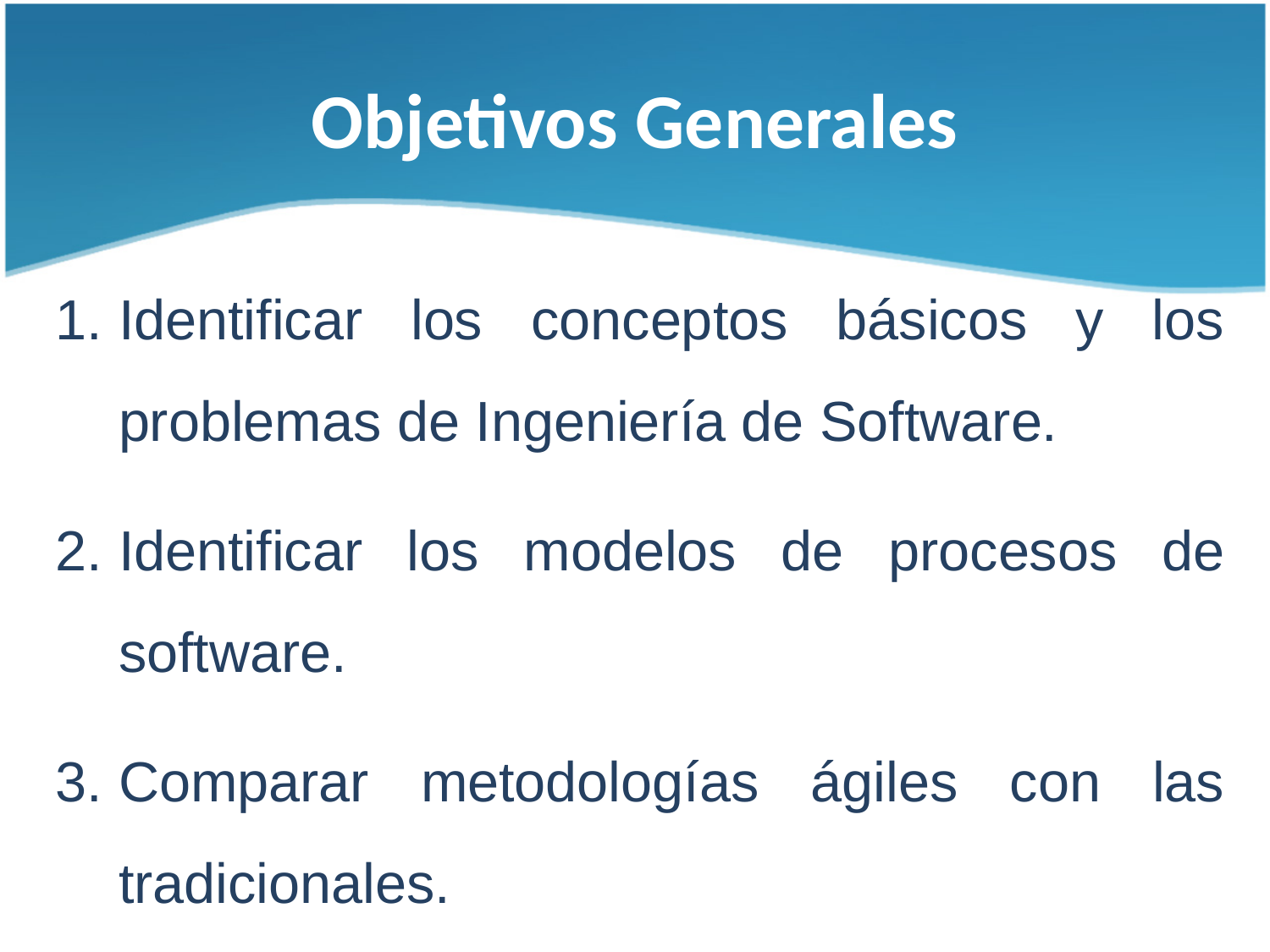

# Objetivos Generales
Identificar los conceptos básicos y los problemas de Ingeniería de Software.
Identificar los modelos de procesos de software.
Comparar metodologías ágiles con las tradicionales.